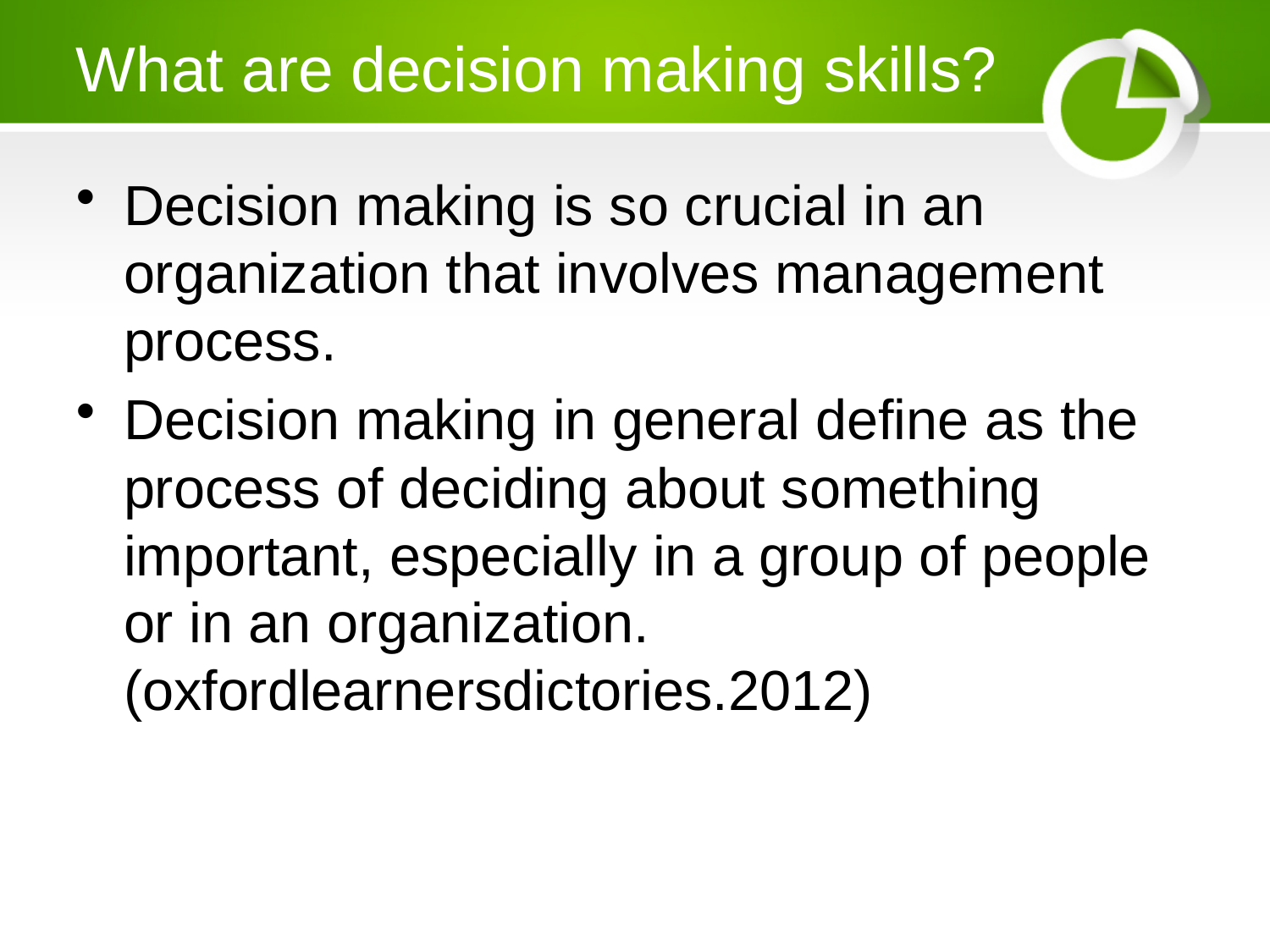

# What are decision making skills?
Decision making is so crucial in an organization that involves management process.
Decision making in general define as the process of deciding about something important, especially in a group of people or in an organization. (oxfordlearnersdictories.2012)